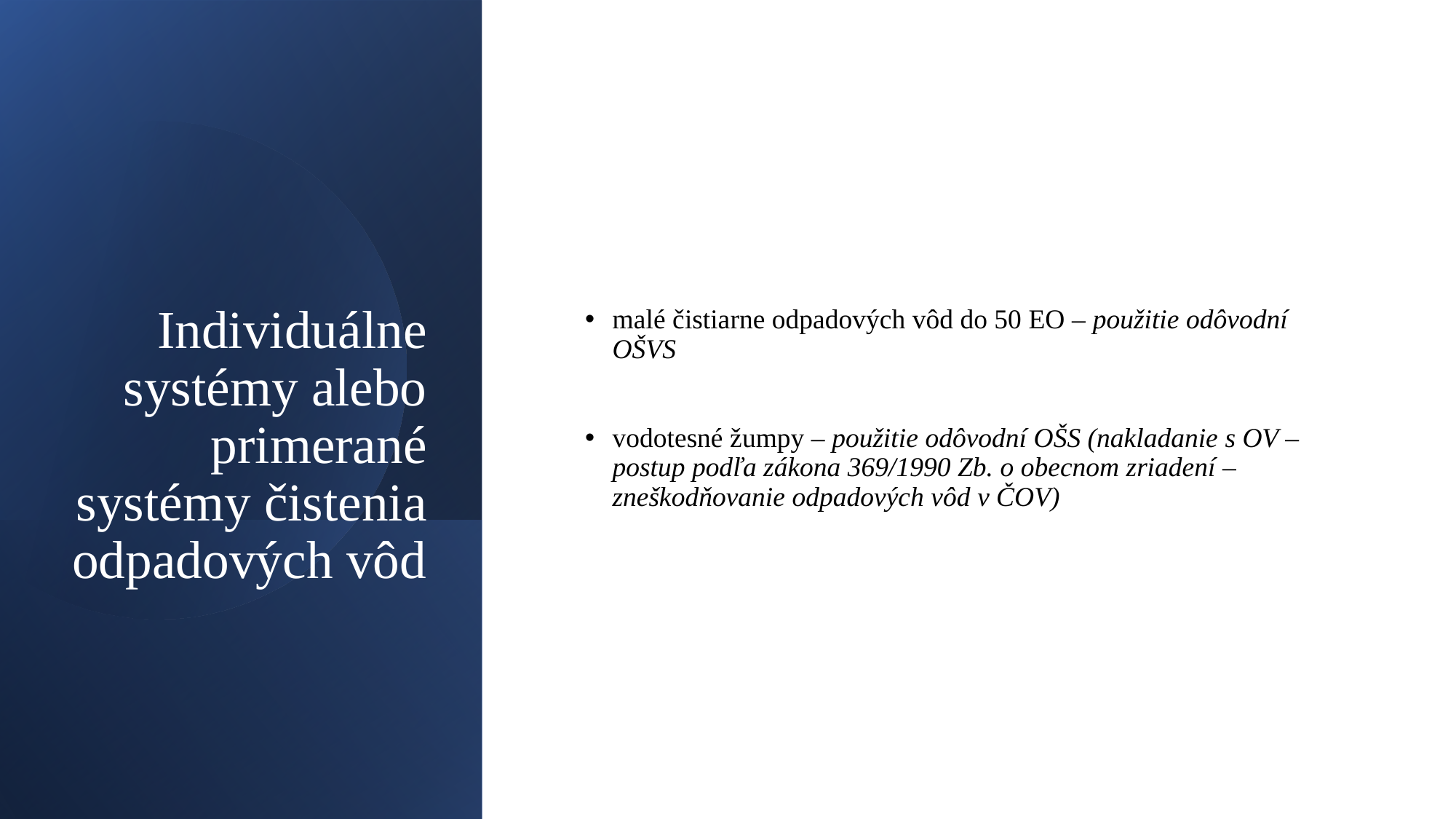

malé čistiarne odpadových vôd do 50 EO – použitie odôvodní OŠVS

vodotesné žumpy – použitie odôvodní OŠS (nakladanie s OV – postup podľa zákona 369/1990 Zb. o obecnom zriadení – zneškodňovanie odpadových vôd v ČOV)

# Individuálne systémy alebo primerané systémy čistenia odpadových vôd